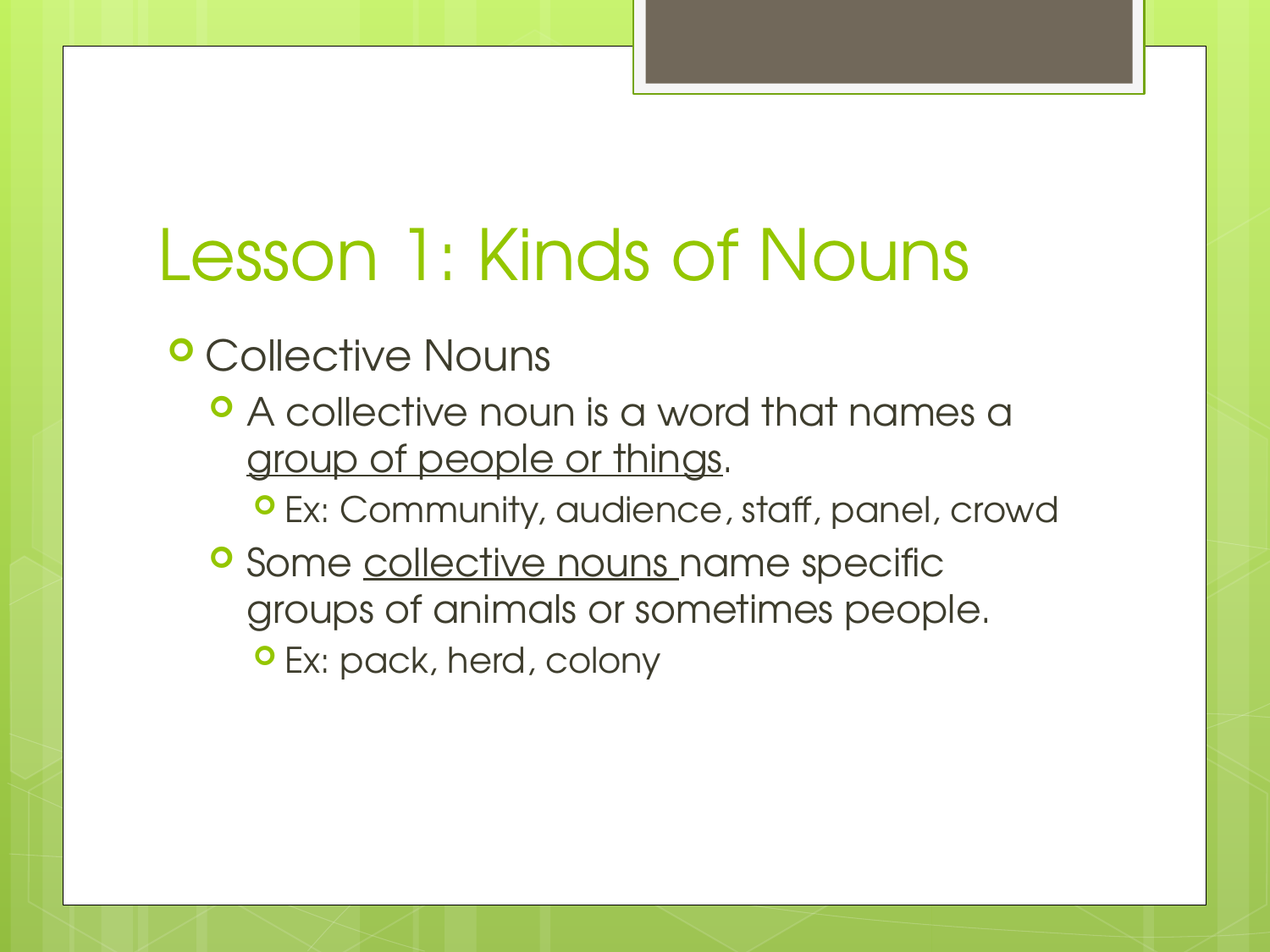

# Lesson 1: Kinds of Nouns
Collective Nouns
A collective noun is a word that names a group of people or things.
Ex: Community, audience, staff, panel, crowd
Some collective nouns name specific groups of animals or sometimes people.
Ex: pack, herd, colony